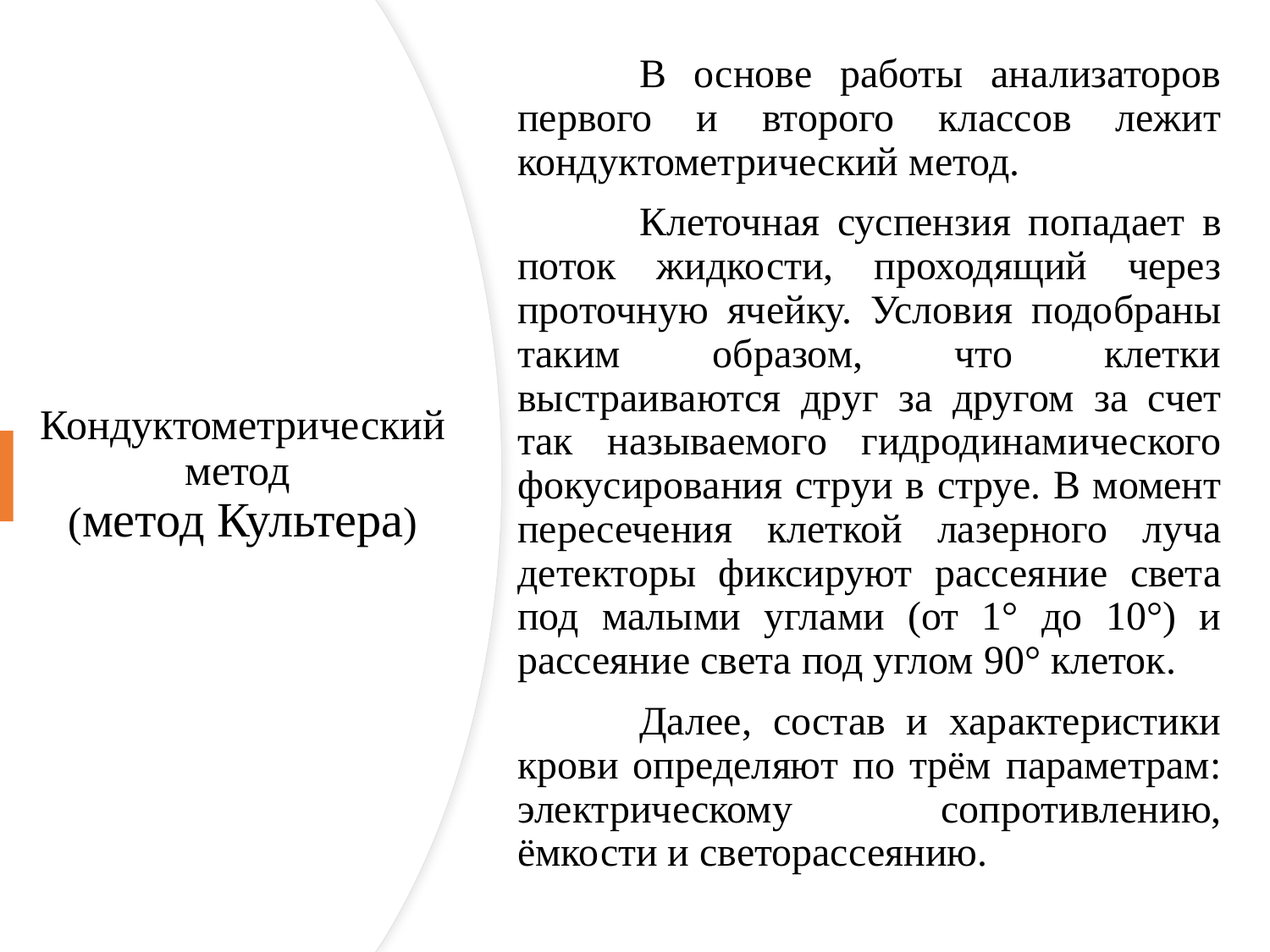

В основе работы анализаторов первого и второго классов лежит кондуктометрический метод.
	Клеточная суспензия попадает в поток жидкости, проходящий через проточную ячейку. Условия подобраны таким образом, что клетки выстраиваются друг за другом за счет так называемого гидродинамического фокусирования струи в струе. В момент пересечения клеткой лазерного луча детекторы фиксируют рассеяние света под малыми углами (от 1° до 10°) и рассеяние света под углом 90° клеток.
	Далее, состав и характеристики крови определяют по трём параметрам: электрическому сопротивлению, ёмкости и светорассеянию.

# Кондуктометрический метод (метод Культера)